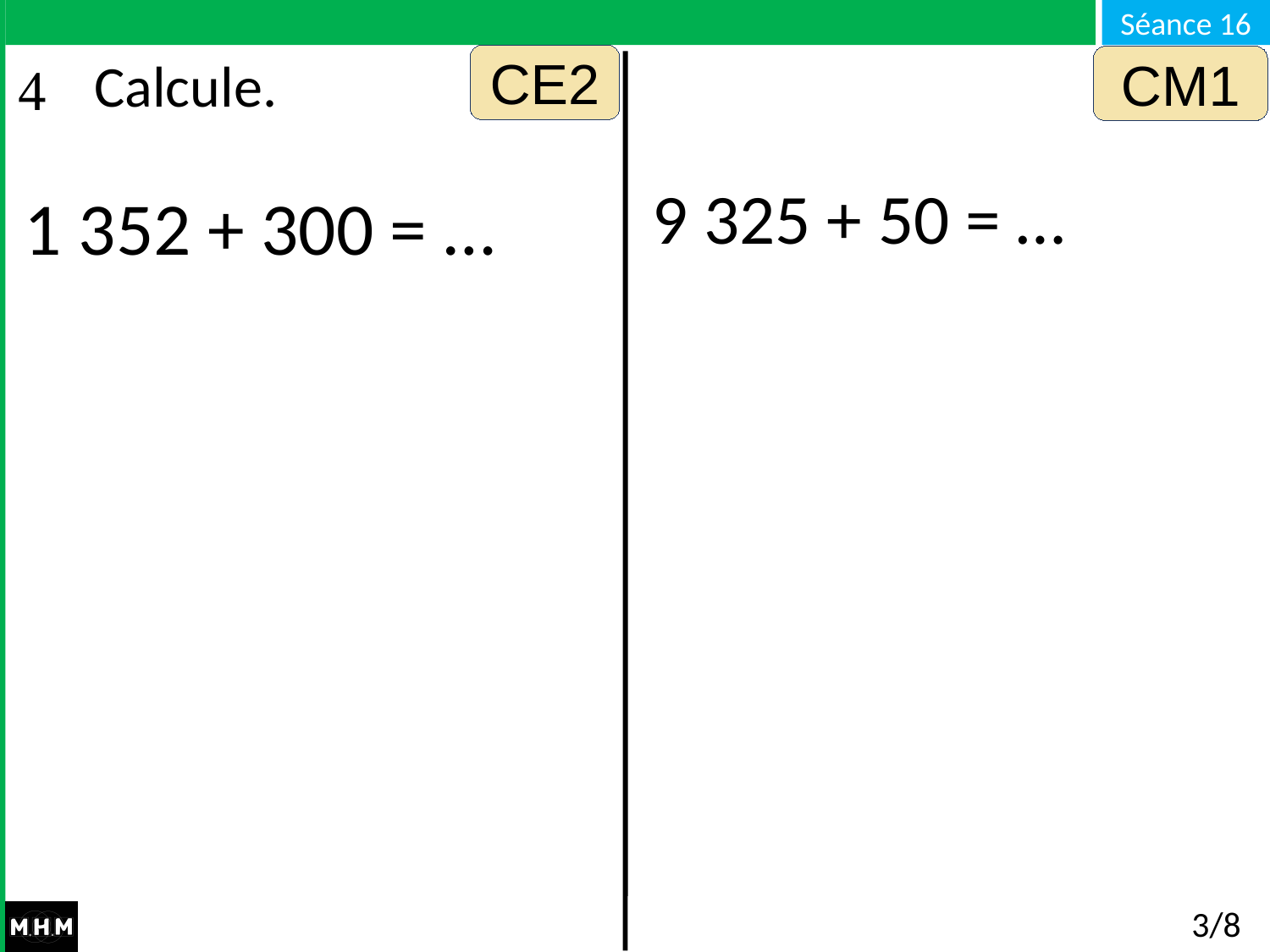

CE2
CM1
# Calcule.

9 325 + 50 = …
1 352 + 300 = …
3/8